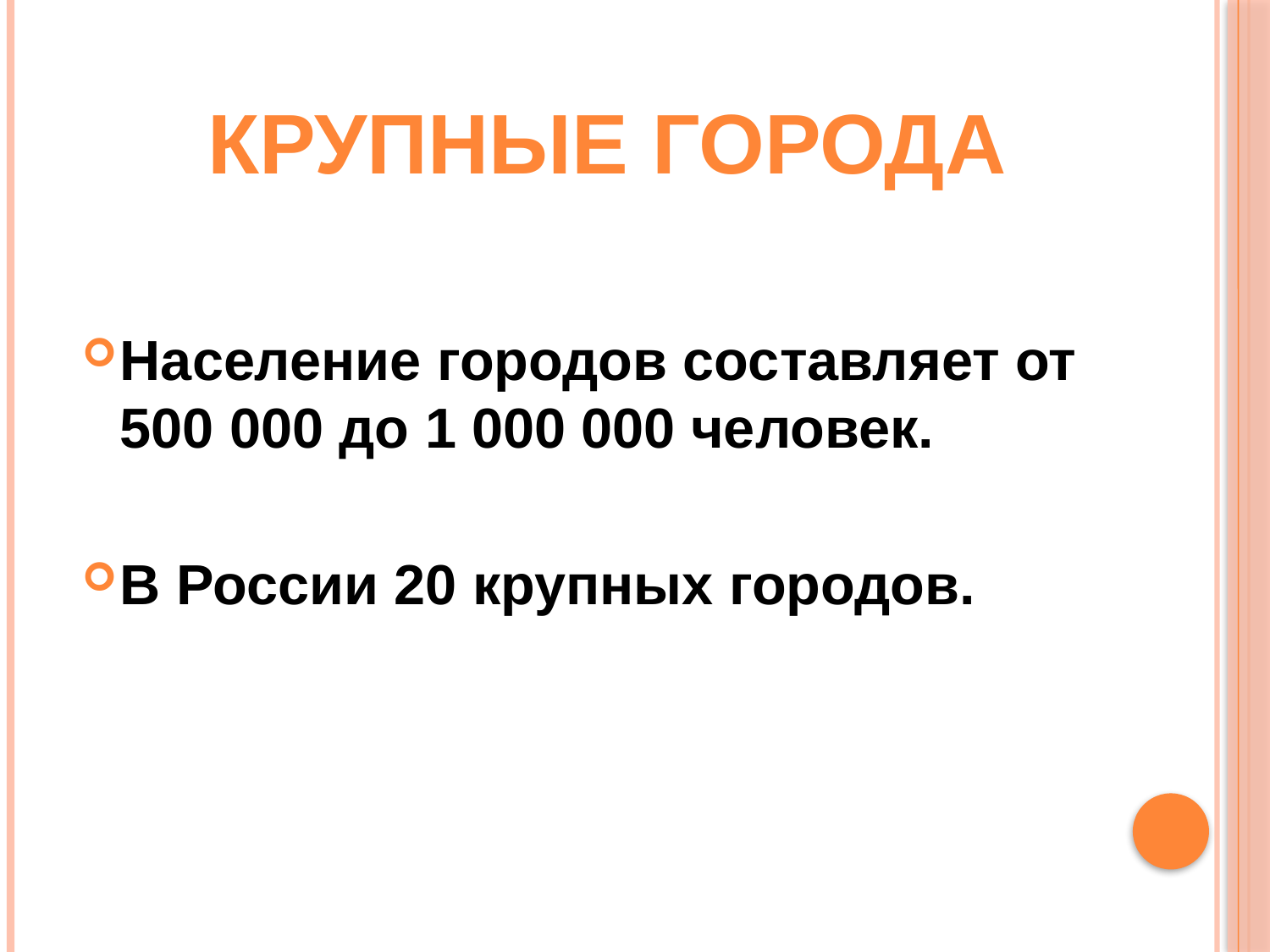

# Крупные города
Население городов составляет от 500 000 до 1 000 000 человек.

В России 20 крупных городов.